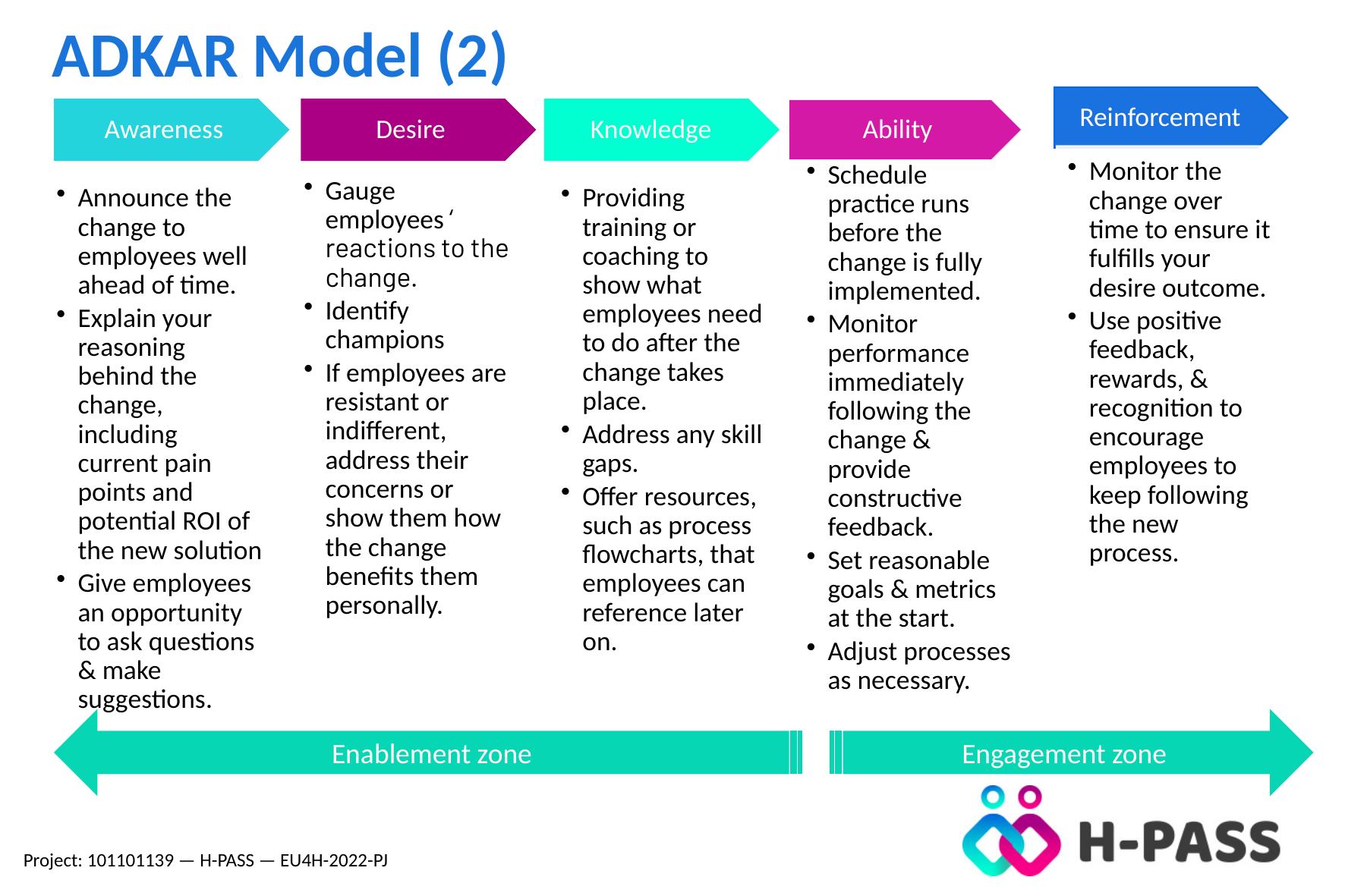

ADKAR Model (2)
Awareness
Announce the change to employees well ahead of time.
Explain your reasoning behind the change, including current pain points and potential ROI of the new solution
Give employees an opportunity to ask questions & make suggestions.
Desire
Gauge employees ‘ reactions to the change.
Identify champions
If employees are resistant or indifferent, address their concerns or show them how the change benefits them personally.
Knowledge
Providing training or coaching to show what employees need to do after the change takes place.
Address any skill gaps.
Offer resources, such as process flowcharts, that employees can reference later on.
Ability
Schedule practice runs before the change is fully implemented.
Monitor performance immediately following the change & provide constructive feedback.
Set reasonable goals & metrics at the start.
Adjust processes as necessary.
Reinforcement
Monitor the change over time to ensure it fulfills your desire outcome.
Use positive feedback, rewards, & recognition to encourage employees to keep following the new process.
Engagement zone
Enablement zone
Project: 101101139 — H-PASS — EU4H-2022-PJ